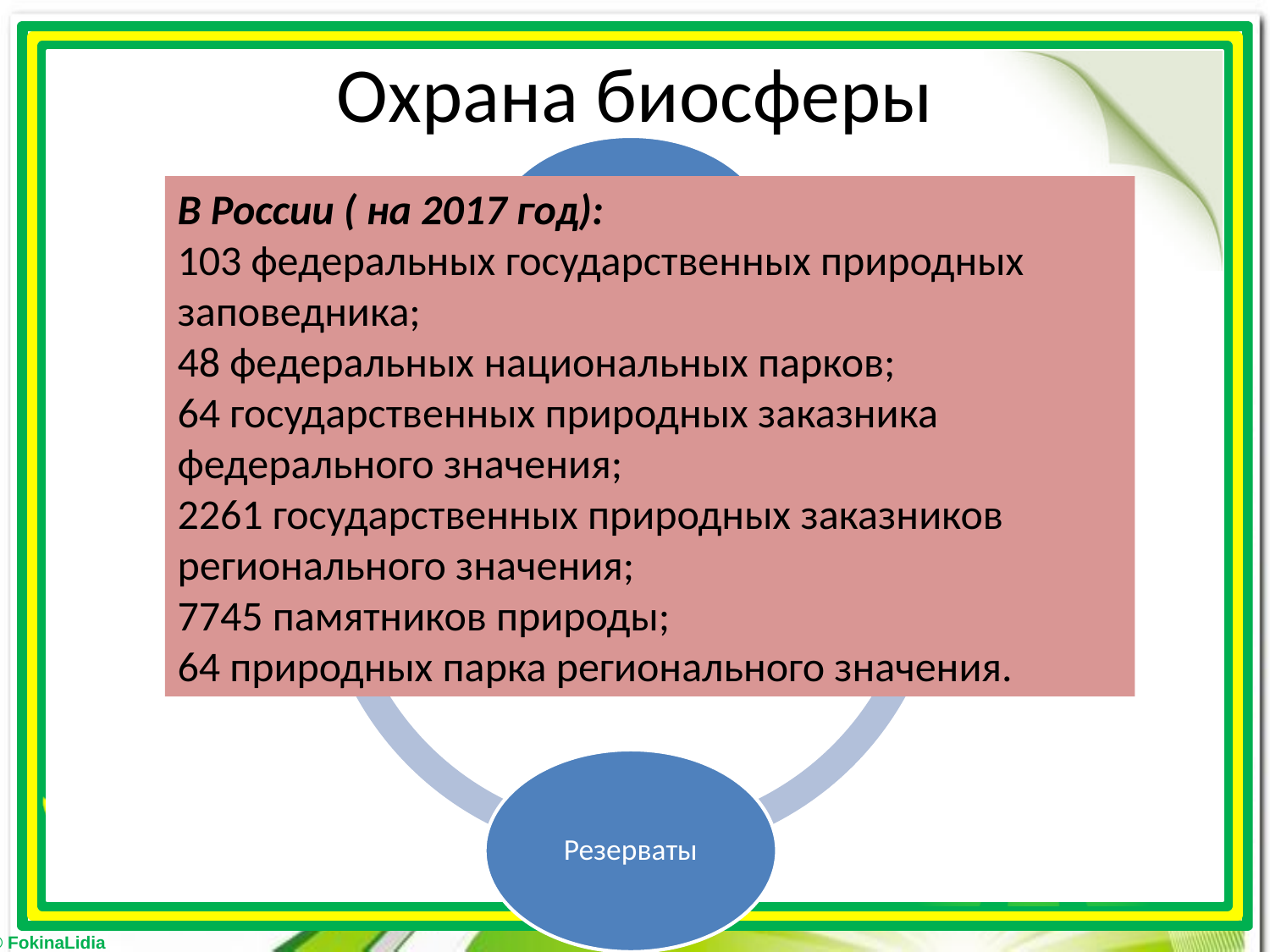

# Охрана биосферы
ООПТ
Заповедники
Заказники
Резерваты
Национальные парки
В России ( на 2017 год):
103 федеральных государственных природных заповедника;
48 федеральных национальных парков;
64 государственных природных заказника федерального значения;
2261 государственных природных заказников регионального значения;
7745 памятников природы;
64 природных парка регионального значения.